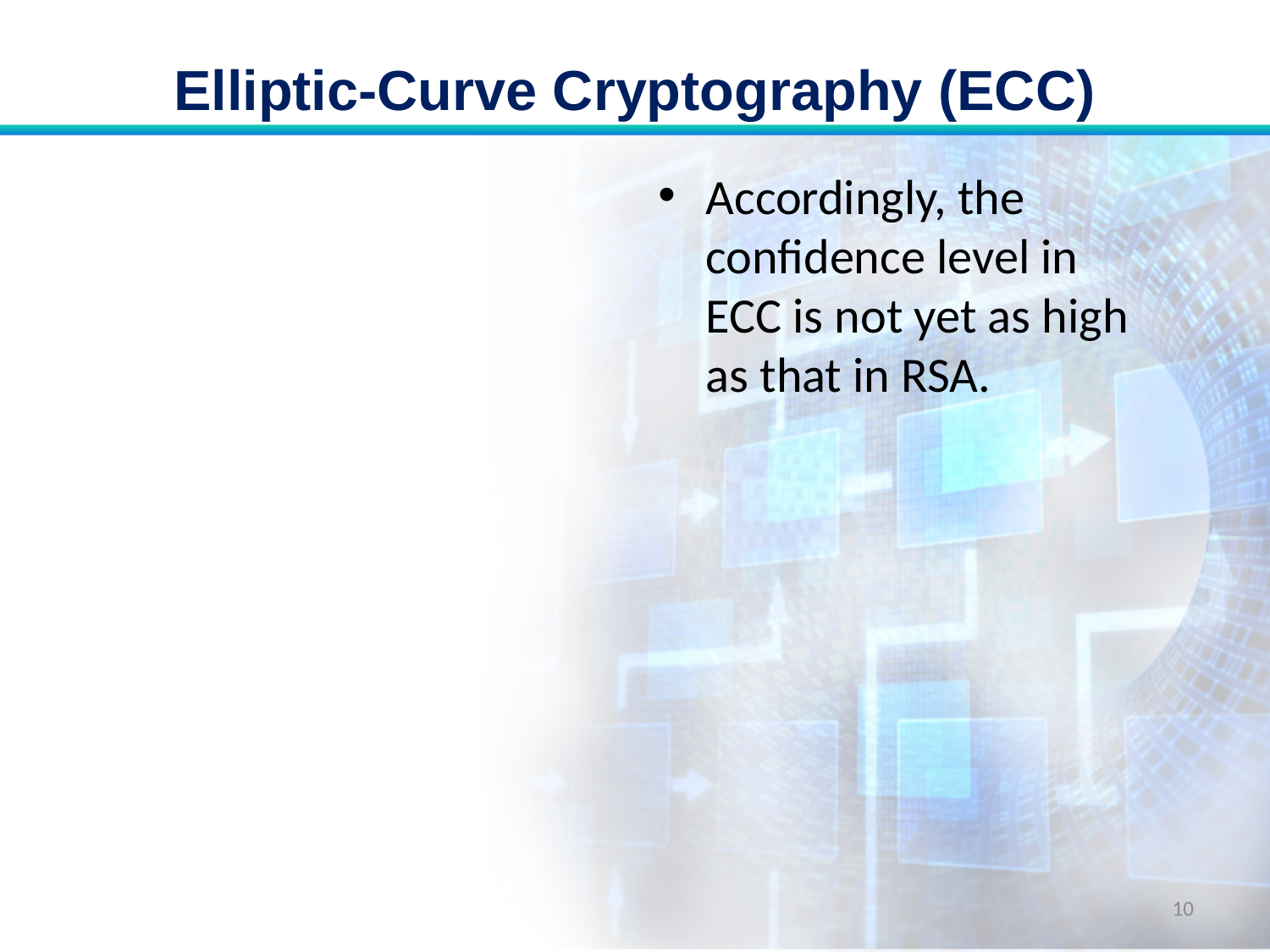

# Elliptic-Curve Cryptography (ECC)
Accordingly, the confidence level in ECC is not yet as high as that in RSA.
10